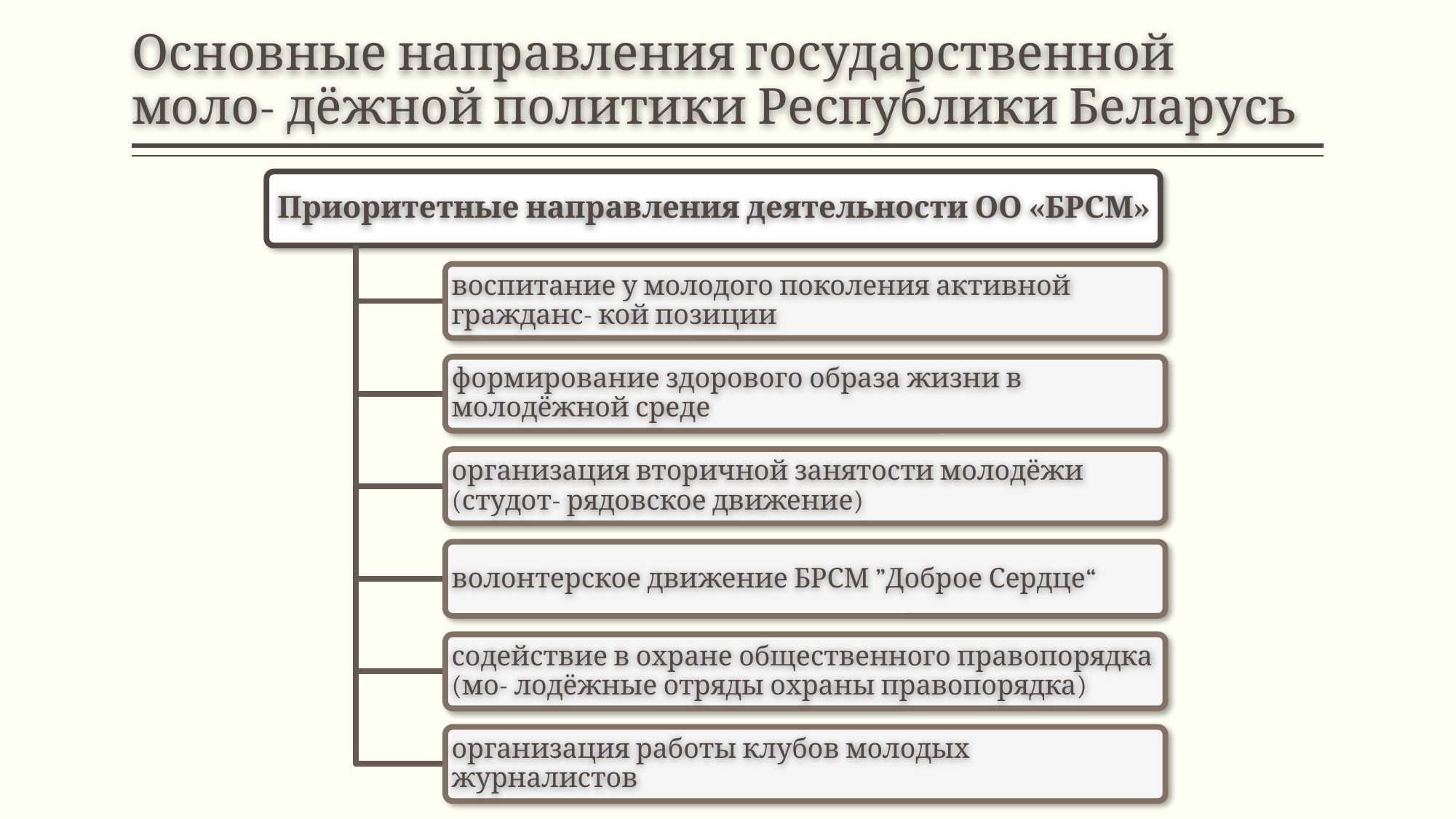

# Основные направления государственной моло- дёжной политики Республики Беларусь

Приоритетные направления деятельности ОО «БРСМ»

воспитание у молодого поколения активной гражданс- кой позиции

формирование здорового образа жизни в молодёжной среде

организация вторичной занятости молодёжи (студот- рядовское движение)

волонтерское движение БРСМ ”Доброе Сердце“

содействие в охране общественного правопорядка (мо- лодёжные отряды охраны правопорядка)

организация работы клубов молодых журналистов